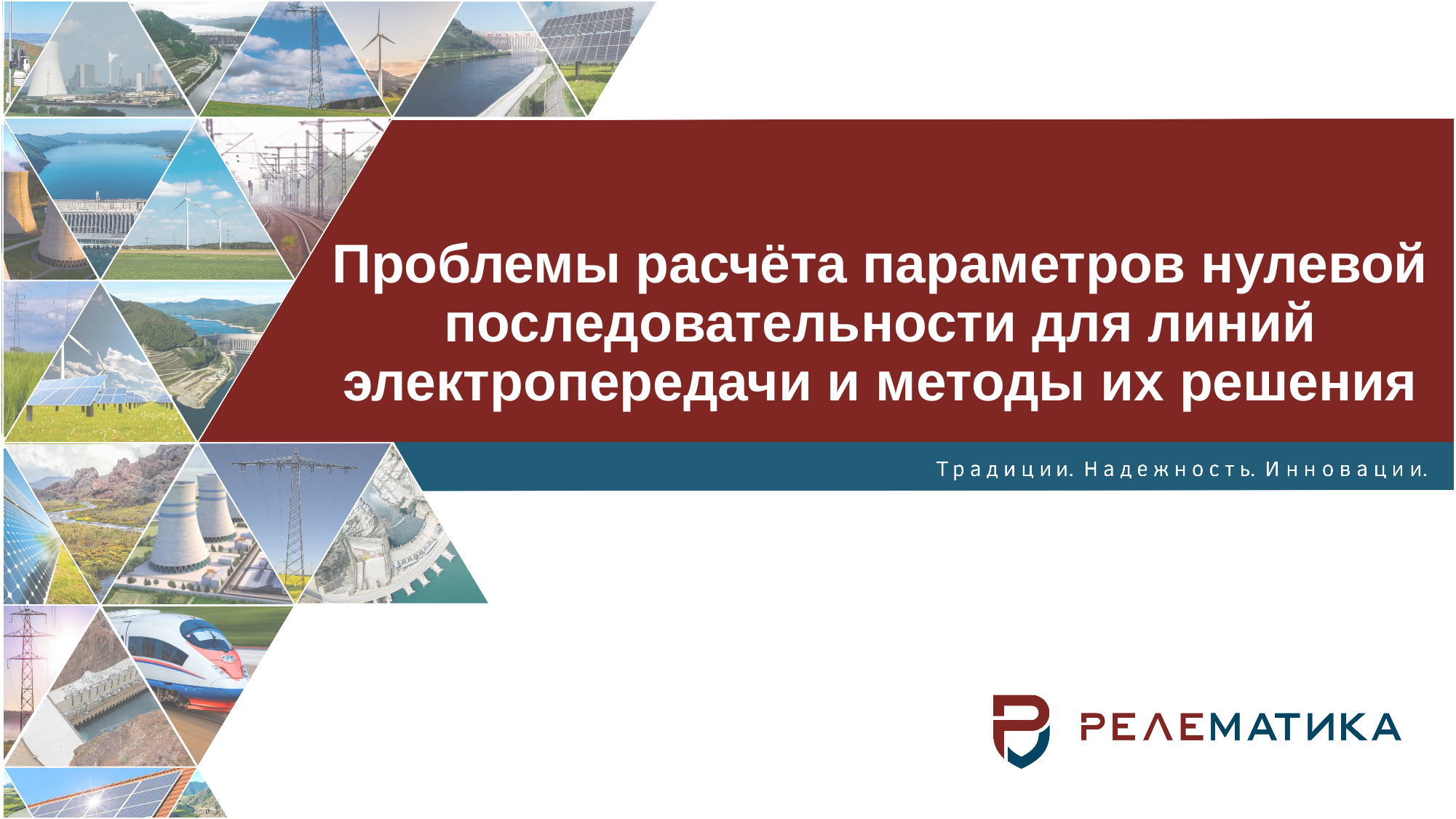

# Проблемы расчёта параметров нулевой последовательности для линий электропередачи и методы их решения